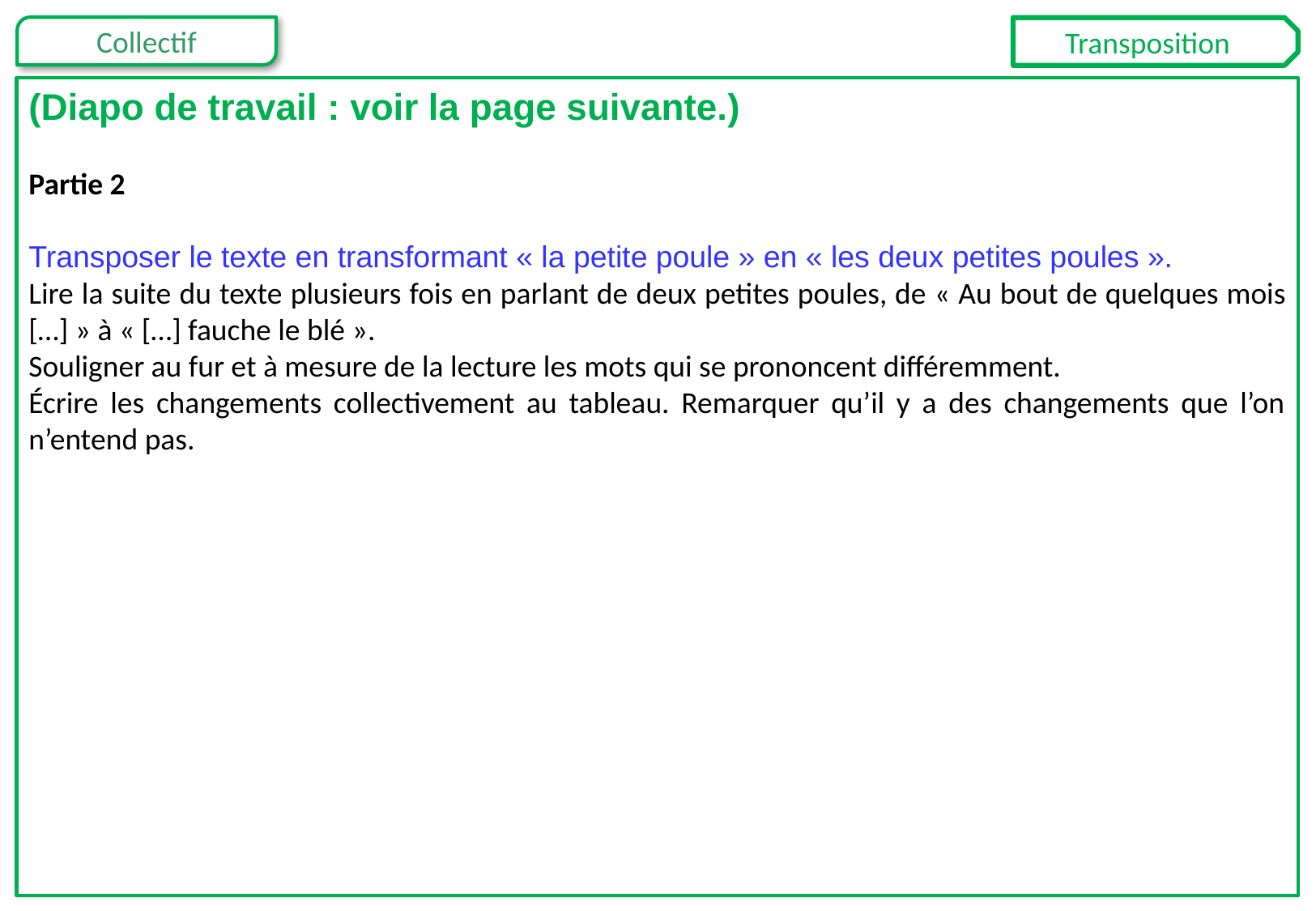

Transposition
(Diapo de travail : voir la page suivante.)

Partie 2

Transposer le texte en transformant « la petite poule » en « les deux petites poules ».
Lire la suite du texte plusieurs fois en parlant de deux petites poules, de « Au bout de quelques mois […] » à « […] fauche le blé ».
Souligner au fur et à mesure de la lecture les mots qui se prononcent différemment.
Écrire les changements collectivement au tableau. Remarquer qu’il y a des changements que l’on n’entend pas.